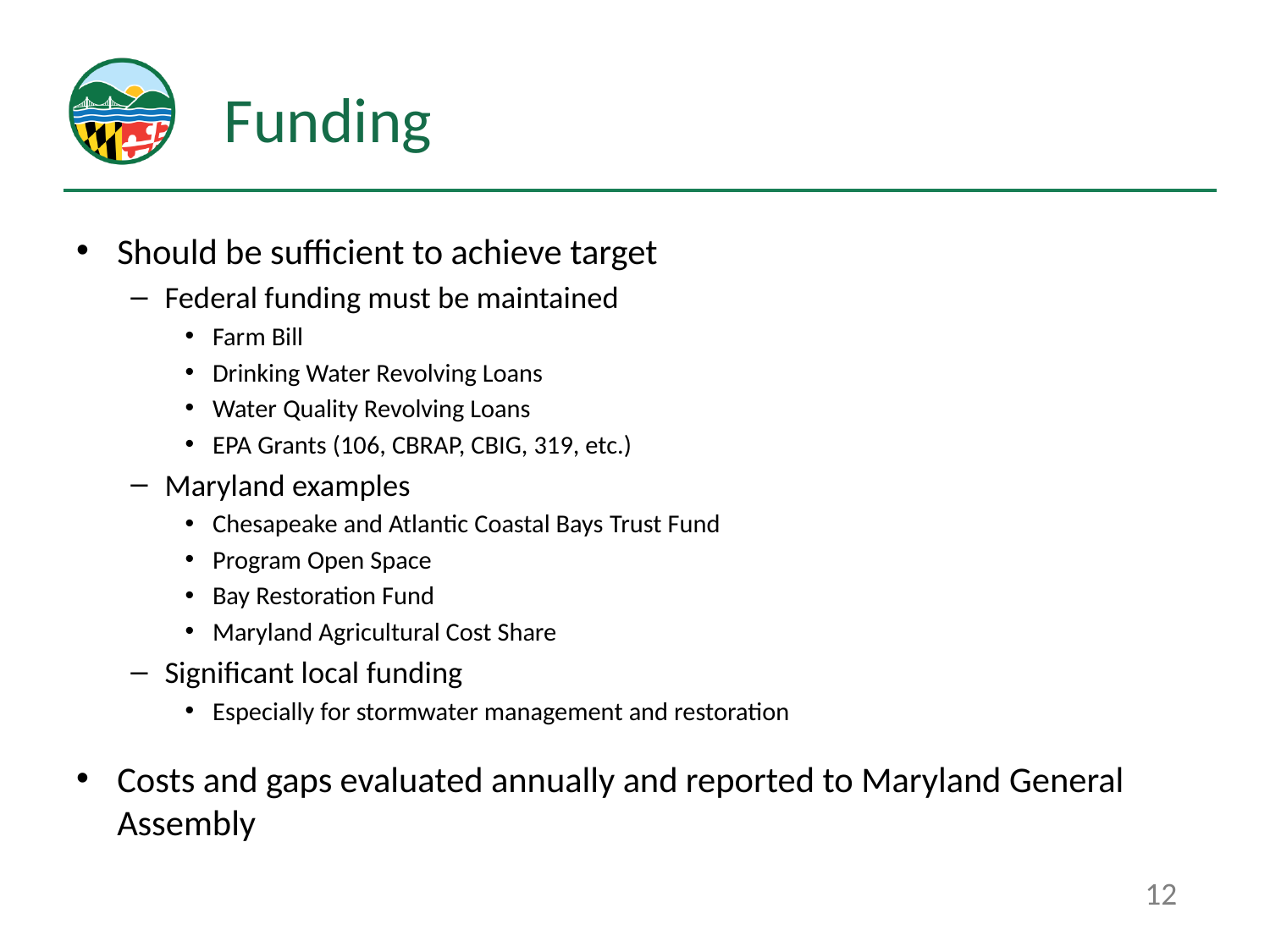

# Funding
Should be sufficient to achieve target
Federal funding must be maintained
Farm Bill
Drinking Water Revolving Loans
Water Quality Revolving Loans
EPA Grants (106, CBRAP, CBIG, 319, etc.)
Maryland examples
Chesapeake and Atlantic Coastal Bays Trust Fund
Program Open Space
Bay Restoration Fund
Maryland Agricultural Cost Share
Significant local funding
Especially for stormwater management and restoration
Costs and gaps evaluated annually and reported to Maryland General Assembly